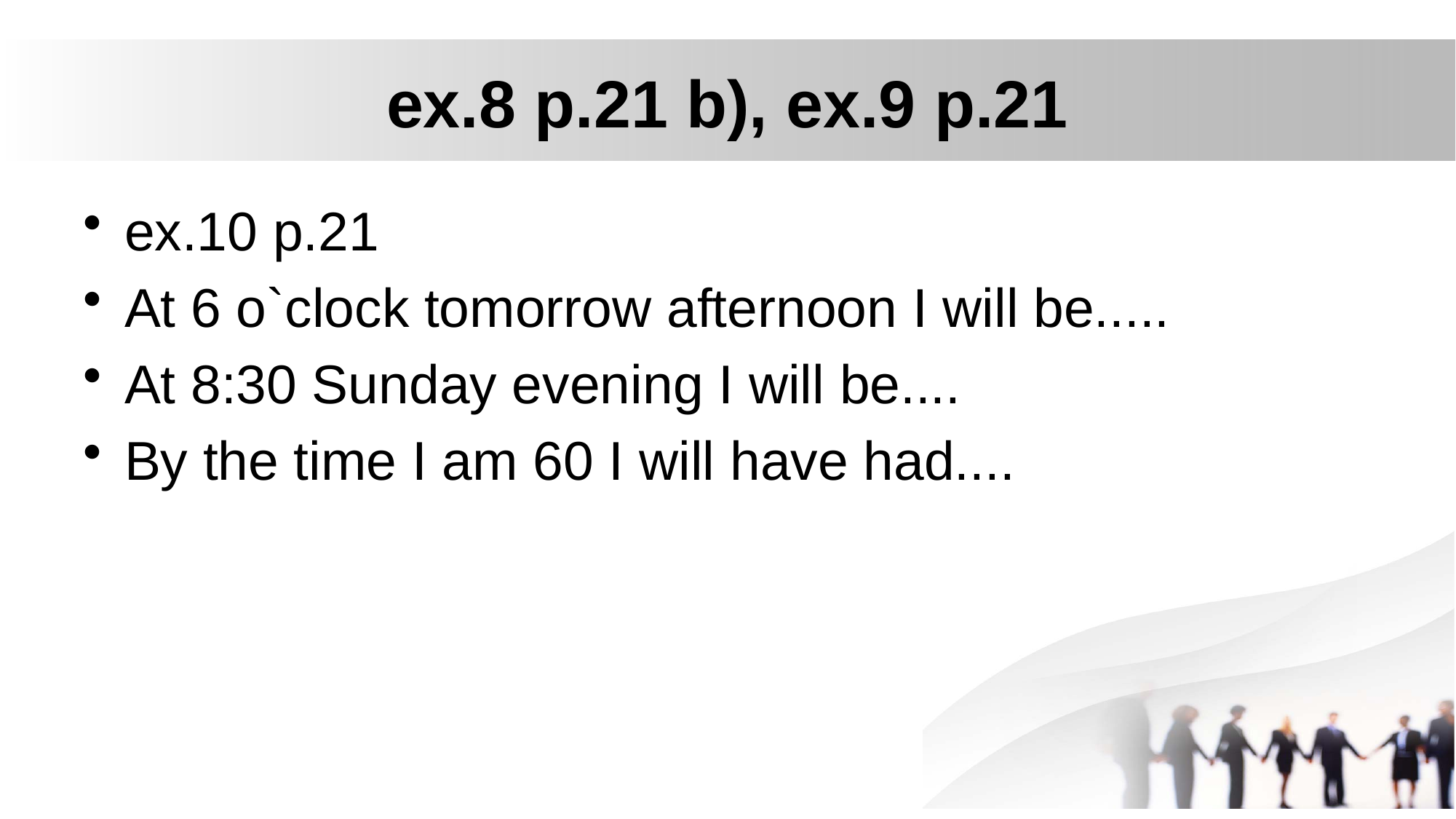

# ex.8 p.21 b), ex.9 p.21
ex.10 p.21
At 6 o`clock tomorrow afternoon I will be.....
At 8:30 Sunday evening I will be....
By the time I am 60 I will have had....